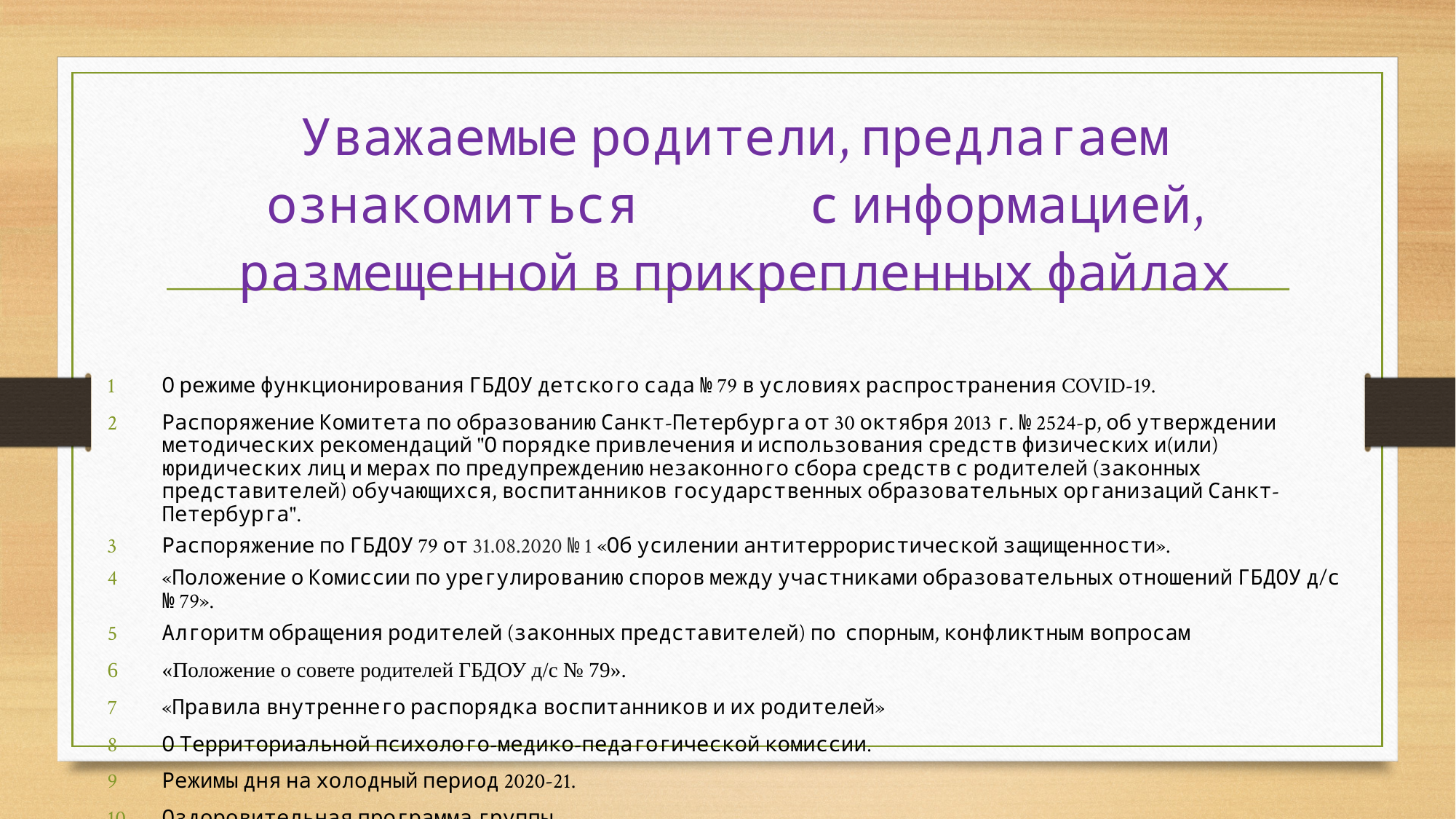

Уважаемые родители, предлагаем ознакомиться               с информацией, размещенной в прикрепленных файлах

О режиме функционирования ГБДОУ детского сада № 79 в условиях распространения COVID-19.
Распоряжение Комитета по образованию Санкт-Петербурга от 30 октября 2013 г. № 2524-р, об утверждении методических рекомендаций "О порядке привлечения и использования средств физических и(или) юридических лиц и мерах по предупреждению незаконного сбора средств с родителей (законных представителей) обучающихся, воспитанников государственных образовательных организаций Санкт-Петербурга".
Распоряжение по ГБДОУ 79 от 31.08.2020 № 1 «Об усилении антитеррористической защищенности».
«Положение о Комиссии по урегулированию споров между участниками образовательных отношений ГБДОУ д/с № 79».
Алгоритм обращения родителей (законных представителей) по  спорным, конфликтным вопросам
«Положение о совете родителей ГБДОУ д/с № 79».
«Правила внутреннего распорядка воспитанников и их родителей»
О Территориальной психолого-медико-педагогической комиссии.
Режимы дня на холодный период 2020-21.
Оздоровительная программа группы.